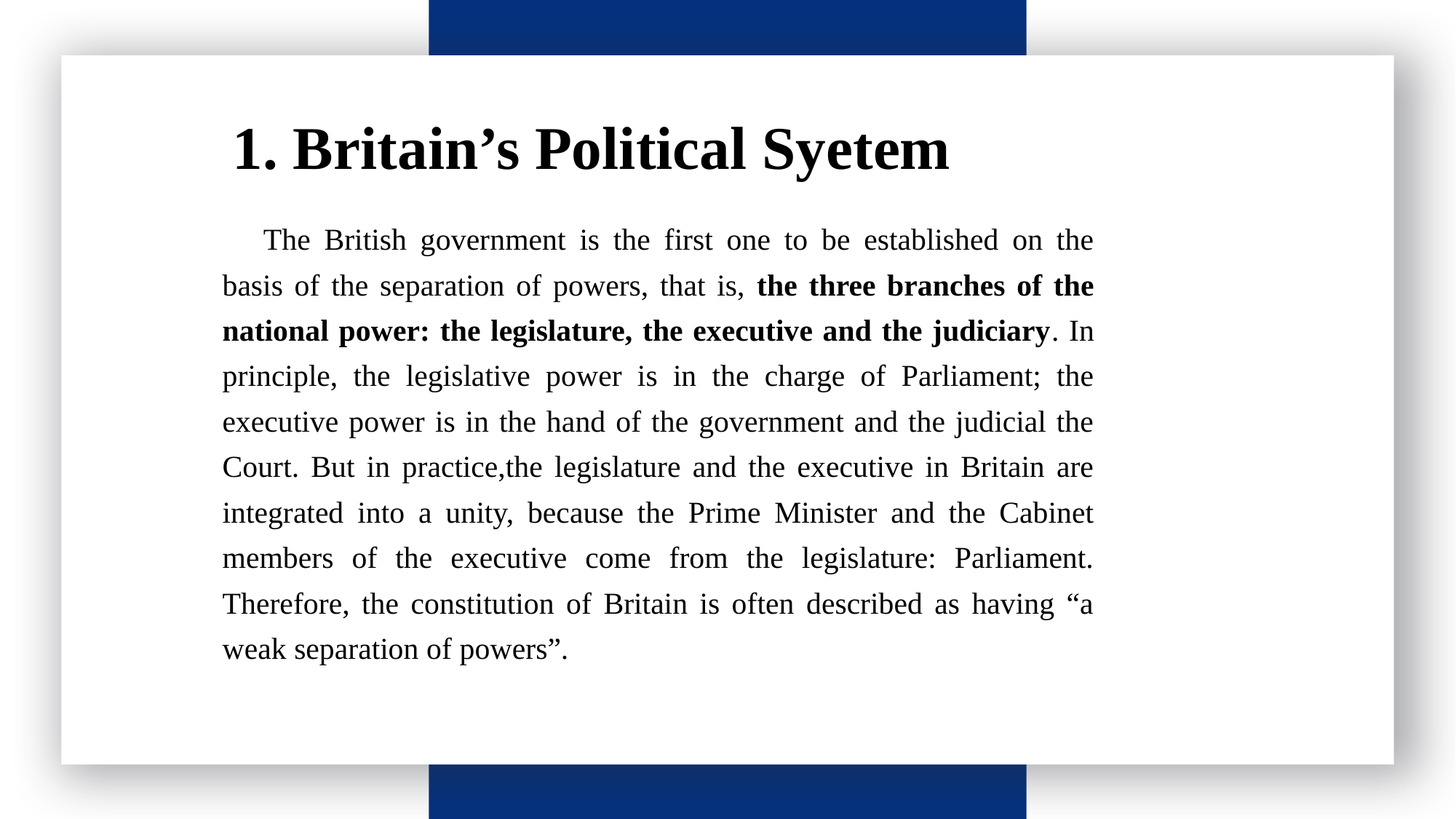

1. Britain’s Political Syetem
The British government is the first one to be established on the basis of the separation of powers, that is, the three branches of the national power: the legislature, the executive and the judiciary. In principle, the legislative power is in the charge of Parliament; the executive power is in the hand of the government and the judicial the Court. But in practice,the legislature and the executive in Britain are integrated into a unity, because the Prime Minister and the Cabinet members of the executive come from the legislature: Parliament. Therefore, the constitution of Britain is often described as having “a weak separation of powers”.